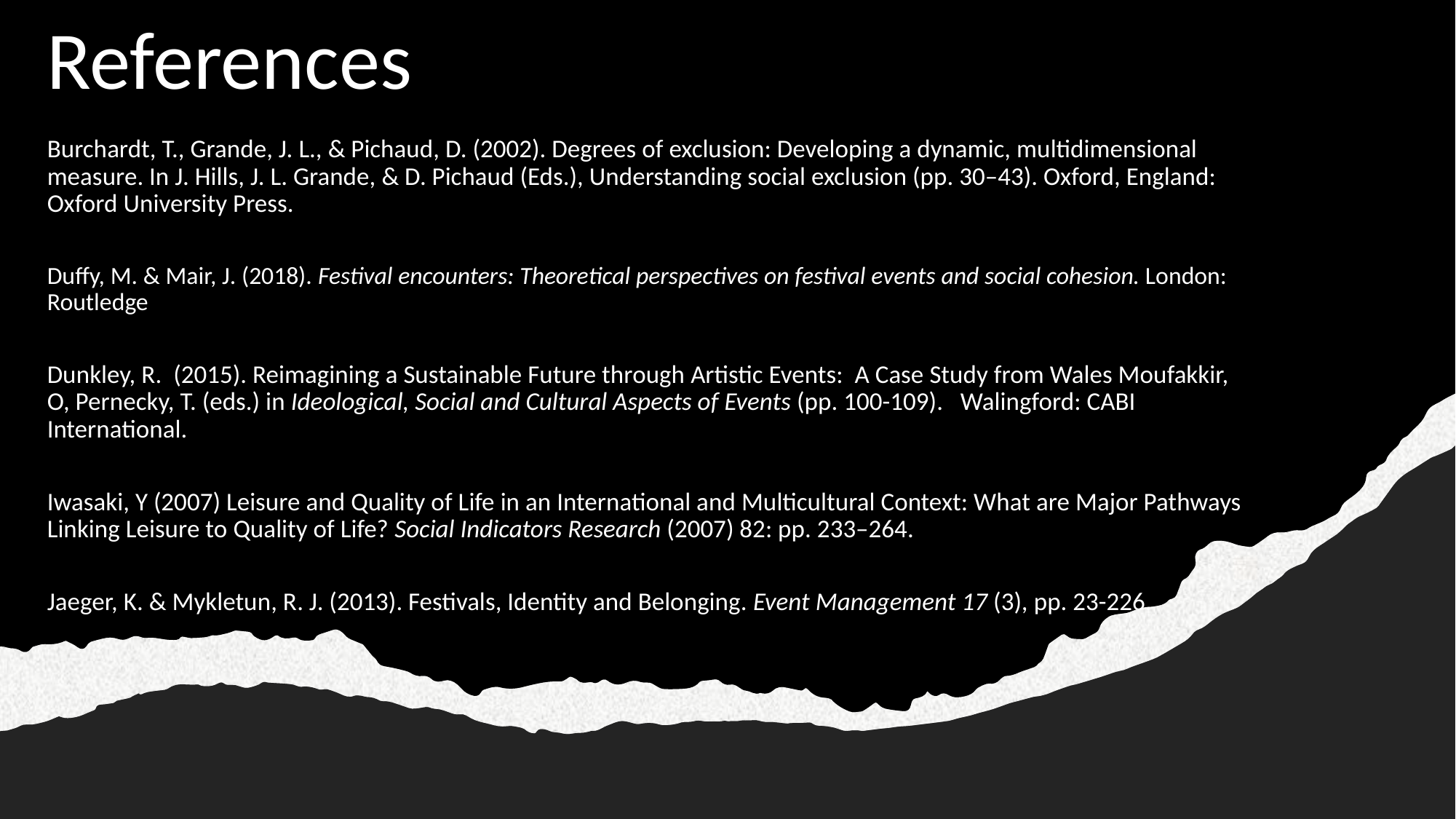

# References
Burchardt, T., Grande, J. L., & Pichaud, D. (2002). Degrees of exclusion: Developing a dynamic, multidimensional measure. In J. Hills, J. L. Grande, & D. Pichaud (Eds.), Understanding social exclusion (pp. 30–43). Oxford, England: Oxford University Press.

Duffy, M. & Mair, J. (2018). Festival encounters: Theoretical perspectives on festival events and social cohesion. London: Routledge

Dunkley, R.  (2015). Reimagining a Sustainable Future through Artistic Events:  A Case Study from Wales Moufakkir, O, Pernecky, T. (eds.) in Ideological, Social and Cultural Aspects of Events (pp. 100-109).   Walingford: CABI International.

Iwasaki, Y (2007) Leisure and Quality of Life in an International and Multicultural Context: What are Major Pathways Linking Leisure to Quality of Life? Social Indicators Research (2007) 82: pp. 233–264.

Jaeger, K. & Mykletun, R. J. (2013). Festivals, Identity and Belonging. Event Management 17 (3), pp. 23-226.

Karen DaviesAMI-07